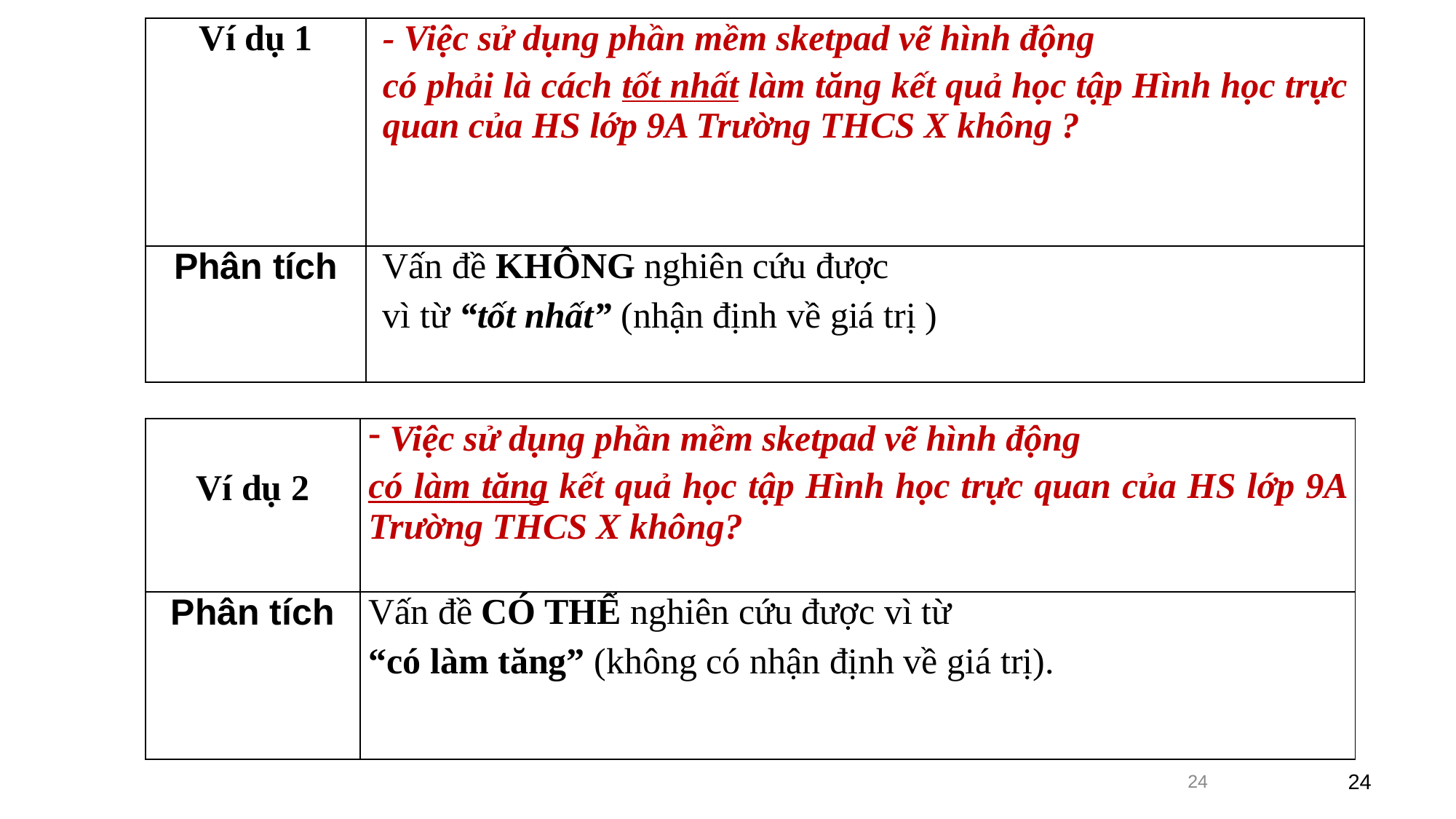

| Ví dụ 1 | - Việc sử dụng phần mềm sketpad vẽ hình động có phải là cách tốt nhất làm tăng kết quả học tập Hình học trực quan của HS lớp 9A Trường THCS X không ? |
| --- | --- |
| Phân tích | Vấn đề KHÔNG nghiên cứu được vì từ “tốt nhất” (nhận định về giá trị ) |
| Ví dụ 2 | Việc sử dụng phần mềm sketpad vẽ hình động có làm tăng kết quả học tập Hình học trực quan của HS lớp 9A Trường THCS X không? |
| --- | --- |
| Phân tích | Vấn đề CÓ THỂ nghiên cứu được vì từ “có làm tăng” (không có nhận định về giá trị). |
24
24